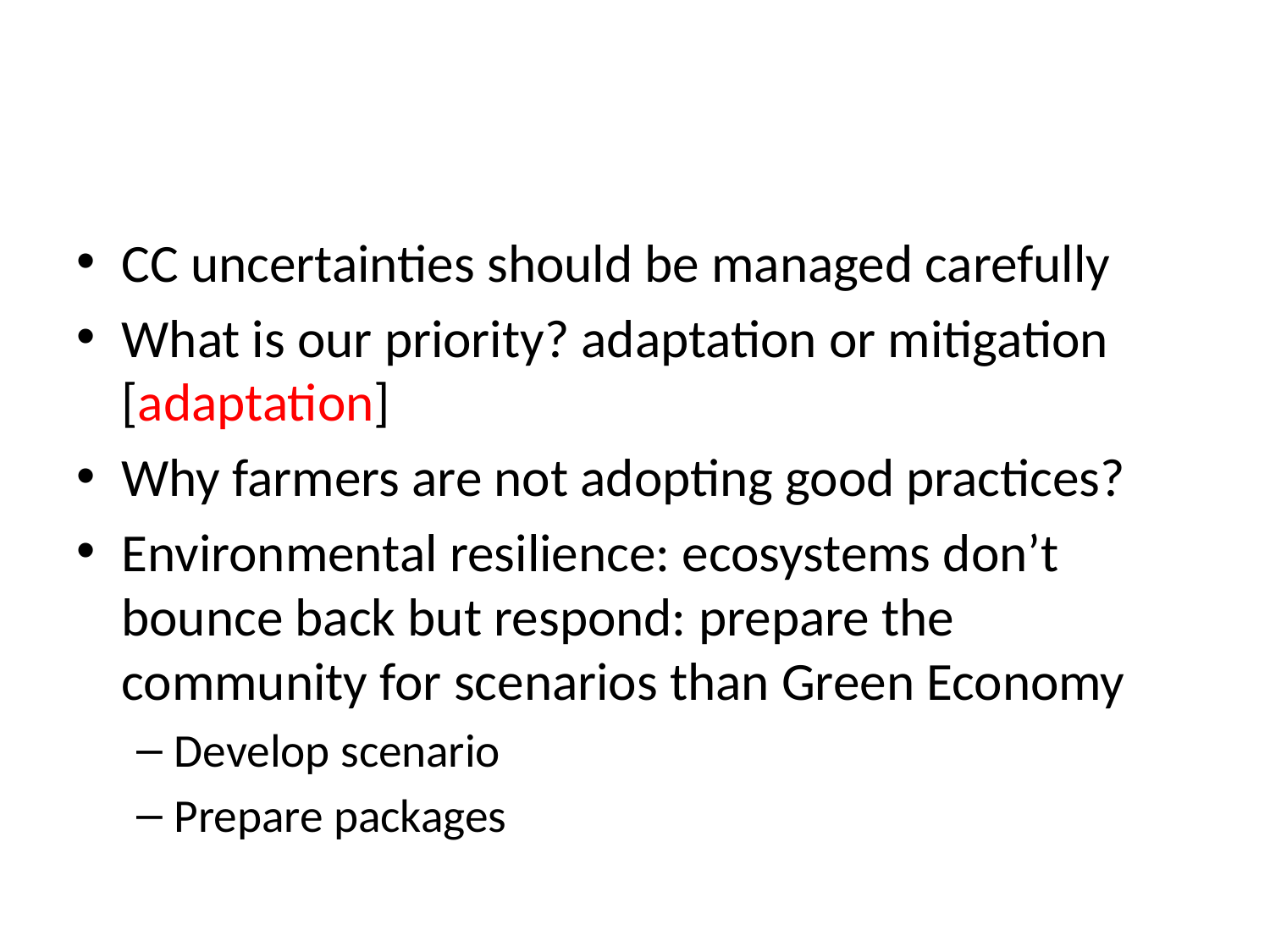

#
CC uncertainties should be managed carefully
What is our priority? adaptation or mitigation [adaptation]
Why farmers are not adopting good practices?
Environmental resilience: ecosystems don’t bounce back but respond: prepare the community for scenarios than Green Economy
Develop scenario
Prepare packages